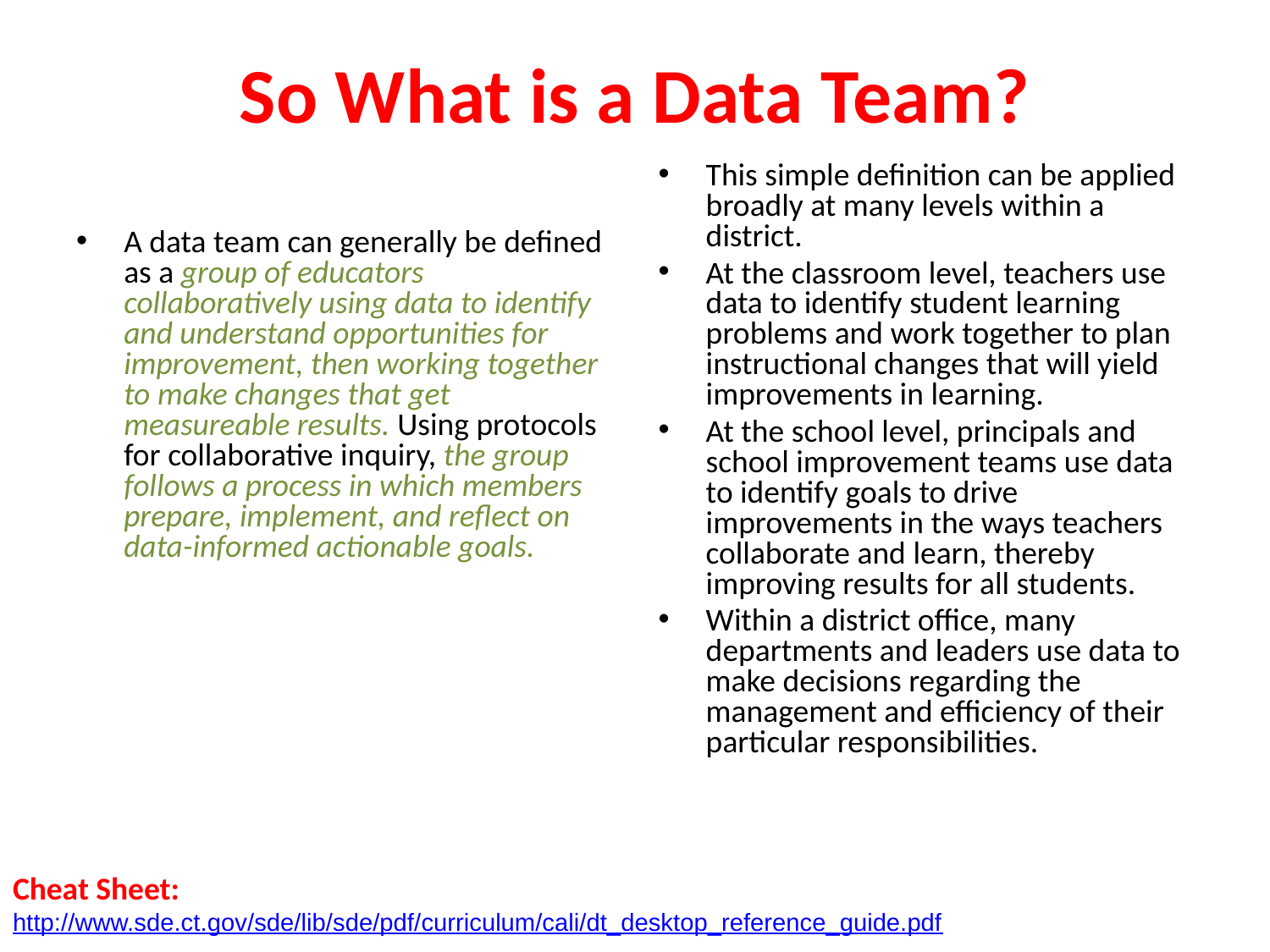

# So What is a Data Team?
This simple definition can be applied broadly at many levels within a district.
At the classroom level, teachers use data to identify student learning problems and work together to plan instructional changes that will yield improvements in learning.
At the school level, principals and school improvement teams use data to identify goals to drive improvements in the ways teachers collaborate and learn, thereby improving results for all students.
Within a district office, many departments and leaders use data to make decisions regarding the management and efficiency of their particular responsibilities.

A data team can generally be defined as a group of educators collaboratively using data to identify and understand opportunities for improvement, then working together to make changes that get measureable results. Using protocols for collaborative inquiry, the group follows a process in which members prepare, implement, and reflect on data-informed actionable goals.
Cheat Sheet:
http://www.sde.ct.gov/sde/lib/sde/pdf/curriculum/cali/dt_desktop_reference_guide.pdf